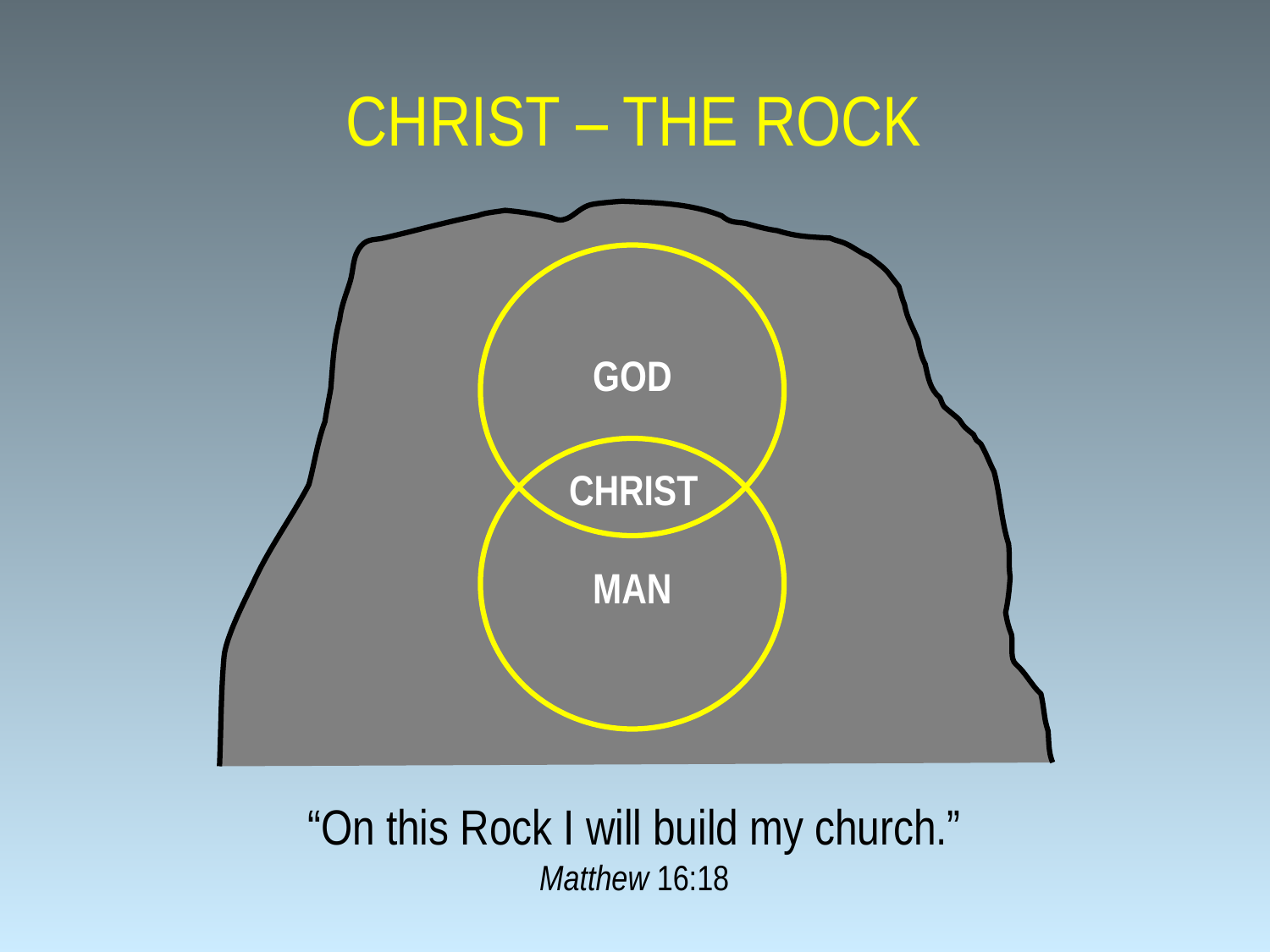

Christ – the Rock

GOD

CHRIST
MAN
“On this Rock I will build my church.”
Matthew 16:18